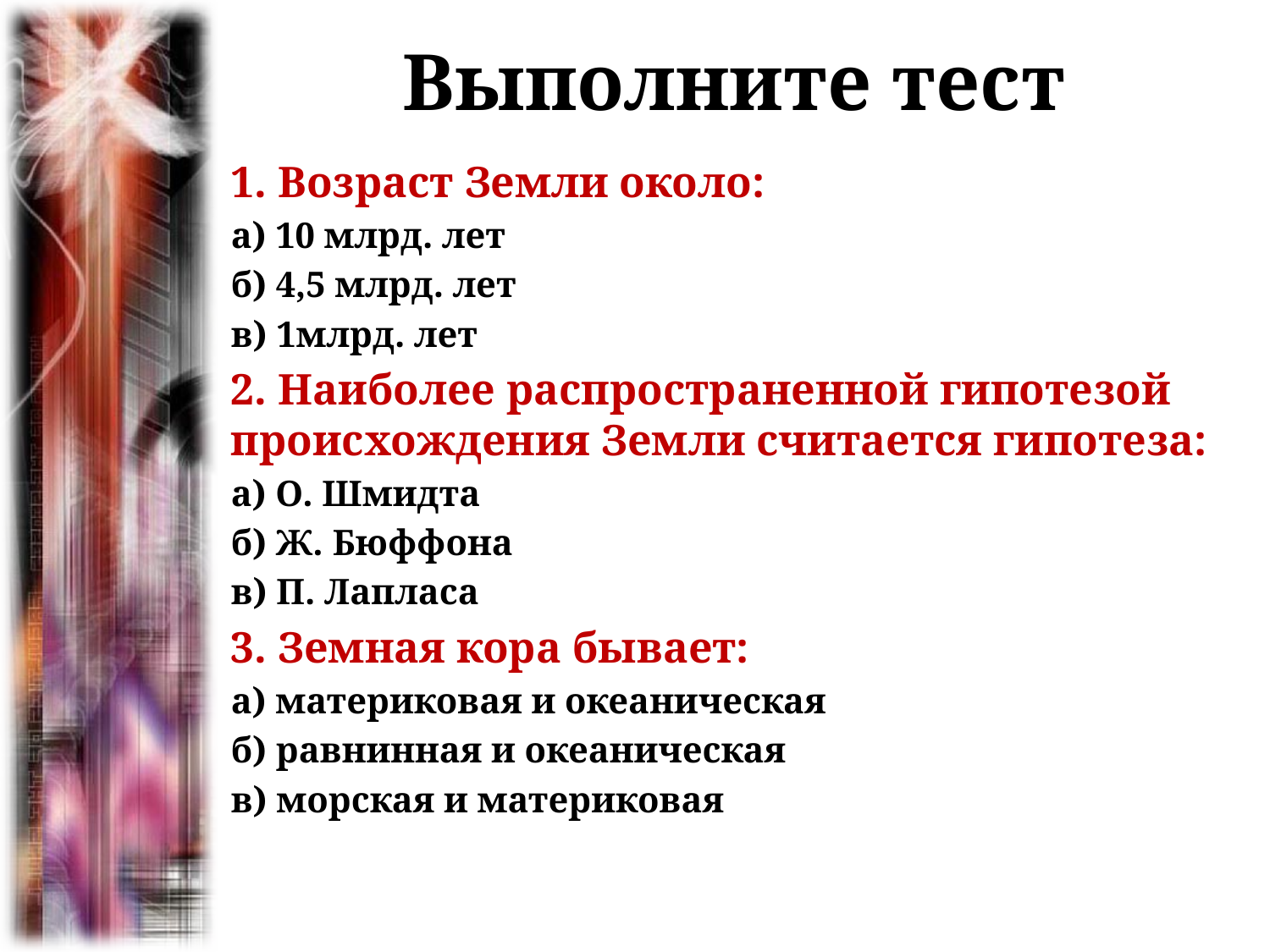

# Выполните тест
1. Возраст Земли около:
а) 10 млрд. лет
б) 4,5 млрд. лет
в) 1млрд. лет
2. Наиболее распространенной гипотезой происхождения Земли считается гипотеза:
а) О. Шмидта
б) Ж. Бюффона
в) П. Лапласа
3. Земная кора бывает:
а) материковая и океаническая
б) равнинная и океаническая
в) морская и материковая